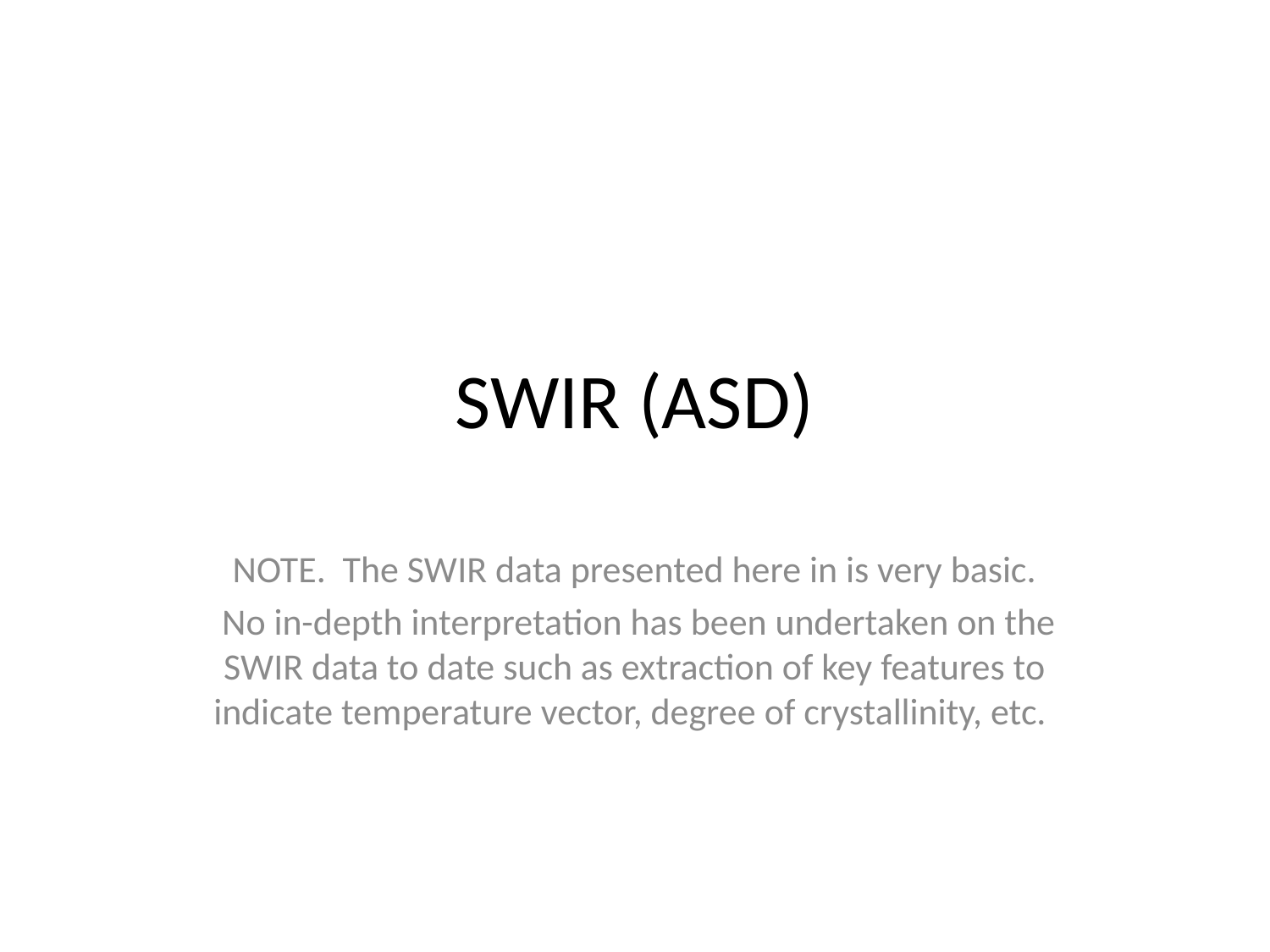

# SWIR (ASD)
NOTE.  The SWIR data presented here in is very basic.
 No in-depth interpretation has been undertaken on the SWIR data to date such as extraction of key features to indicate temperature vector, degree of crystallinity, etc.